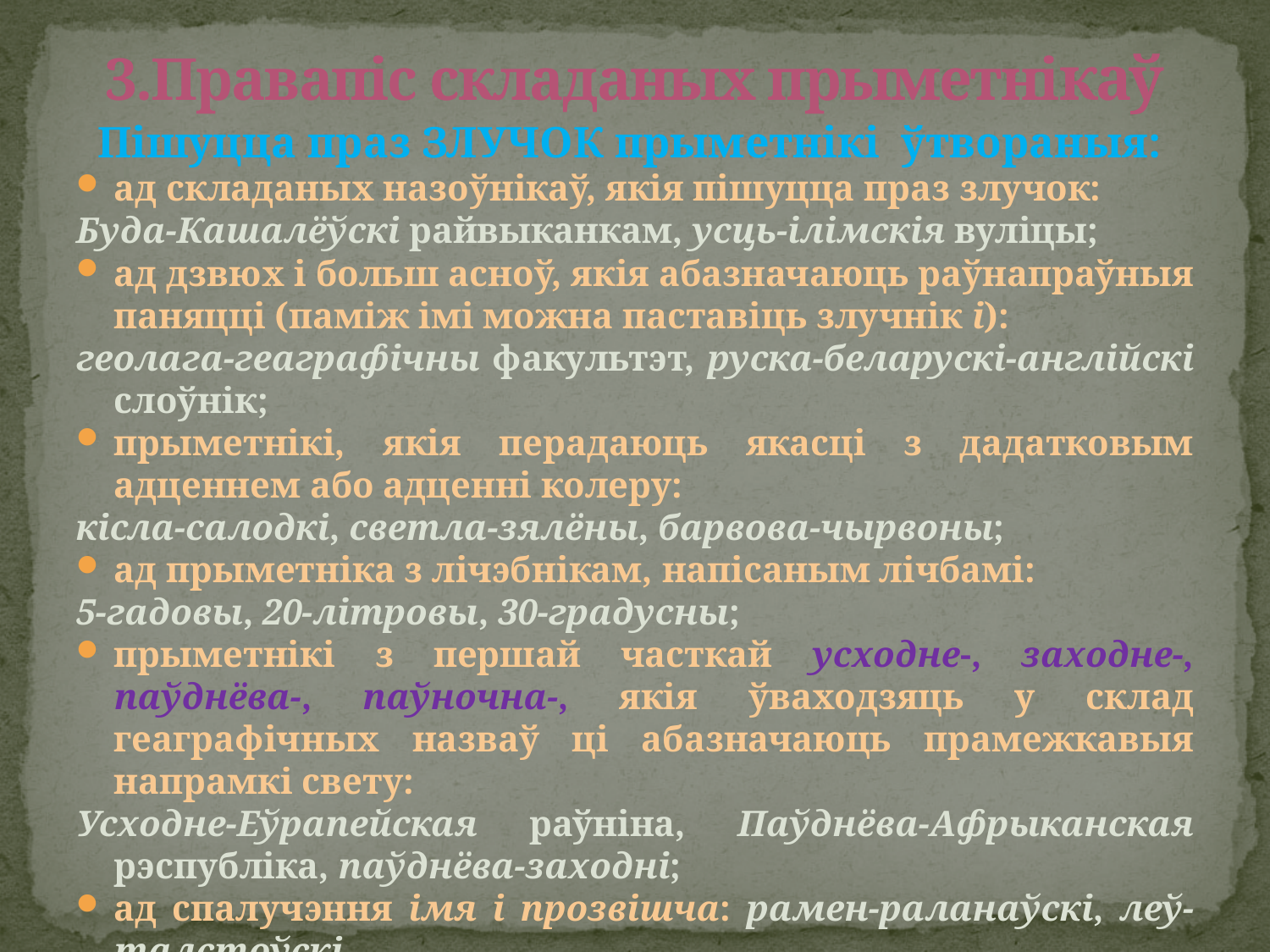

# 3.Правапіс складаных прыметнікаў
Пішуцца праз ЗЛУЧОК прыметнікі  ўтвораныя:
ад складаных назоўнікаў, якія пішуцца праз злучок:
Буда-Кашалёўскі райвыканкам, усць-ілімскія вуліцы;
ад дзвюх і больш асноў, якія абазначаюць раўнапраўныя паняцці (паміж імі можна паставіць злучнік і):
геолага-геаграфічны факультэт, руска-беларускі-англійскі слоўнік;
прыметнікі, якія перадаюць якасці з дадатковым адценнем або адценні колеру:
кісла-салодкі, светла-зялёны, барвова-чырвоны;
ад прыметніка з лічэбнікам, напісаным лічбамі:
5-гадовы, 20-літровы, 30-градусны;
прыметнікі з першай часткай усходне-, заходне-, паўднёва-, паўночна-, якія ўваходзяць у склад геаграфічных назваў ці абазначаюць прамежкавыя напрамкі свету:
Усходне-Еўрапейская раўніна, Паўднёва-Афрыканская рэспубліка, паўднёва-заходні;
ад спалучэння імя і прозвішча: рамен-раланаўскі, леў-талстоўскі